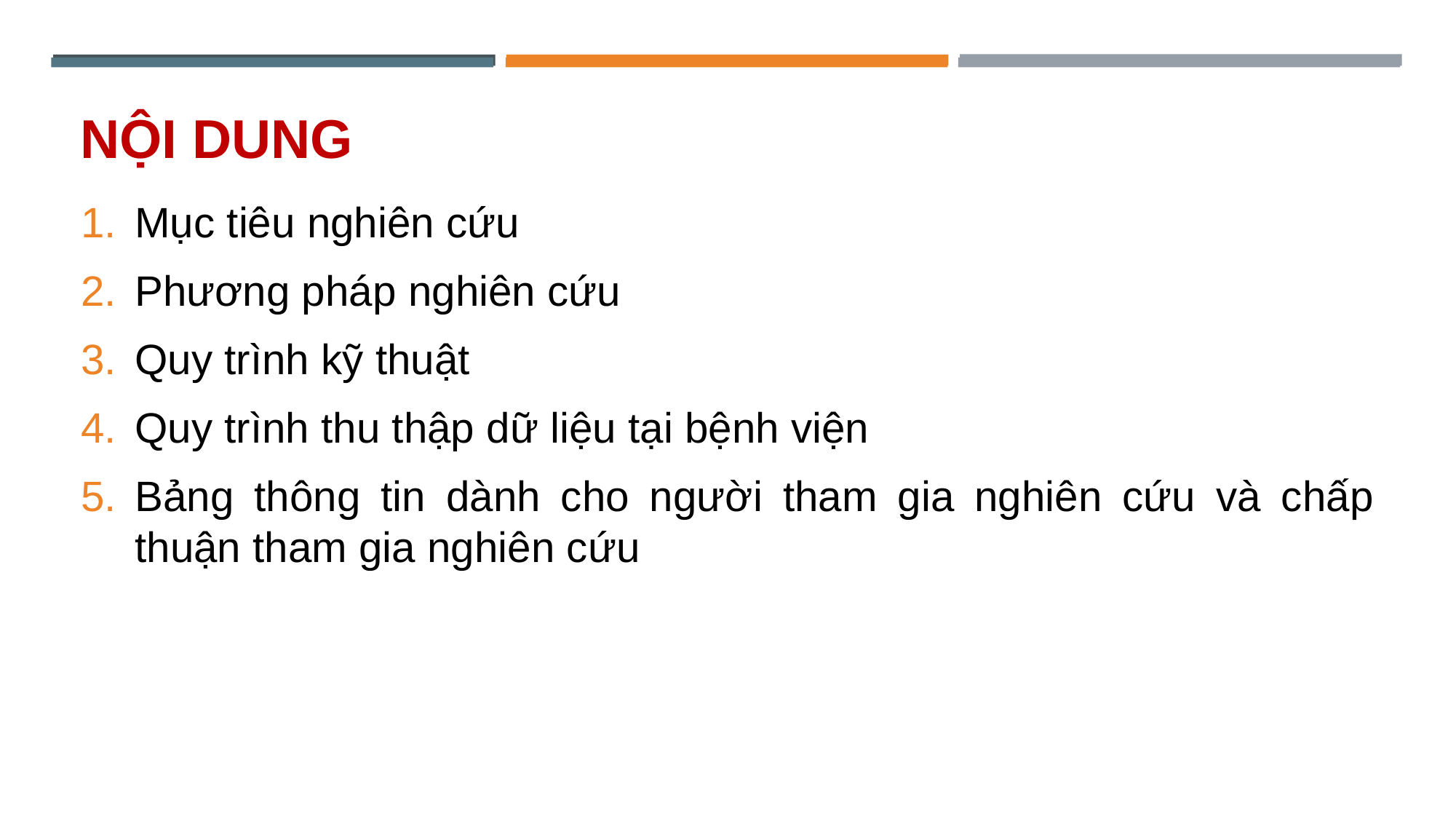

# NỘI DUNG
Mục tiêu nghiên cứu
Phương pháp nghiên cứu
Quy trình kỹ thuật
Quy trình thu thập dữ liệu tại bệnh viện
Bảng thông tin dành cho người tham gia nghiên cứu và chấp thuận tham gia nghiên cứu